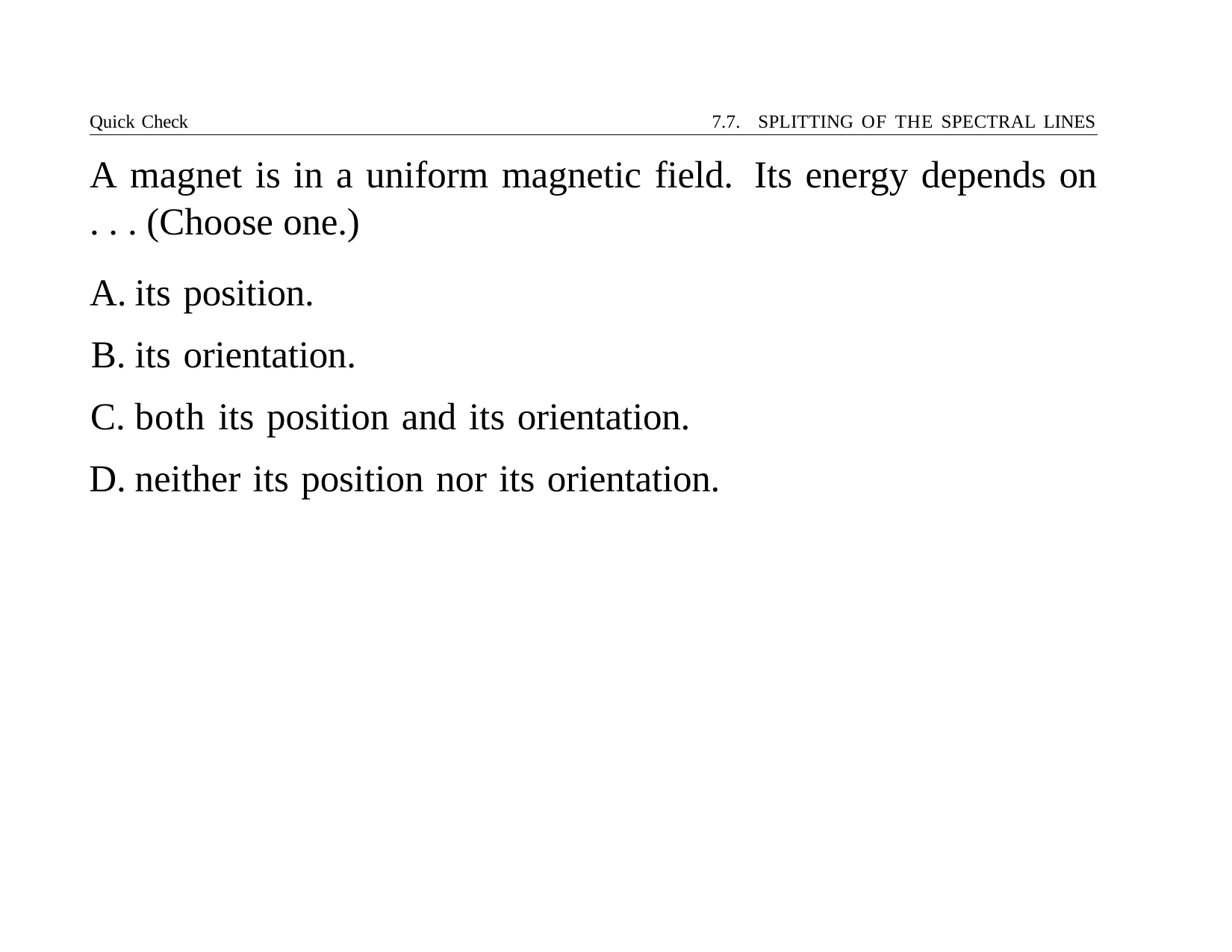

Quick Check	7.7.  SPLITTING OF THE SPECTRAL LINES

# A magnet is in a uniform magnetic field.	Its energy depends on
. . . (Choose one.)
its position.
its orientation.
both its position and its orientation.
neither its position nor its orientation.